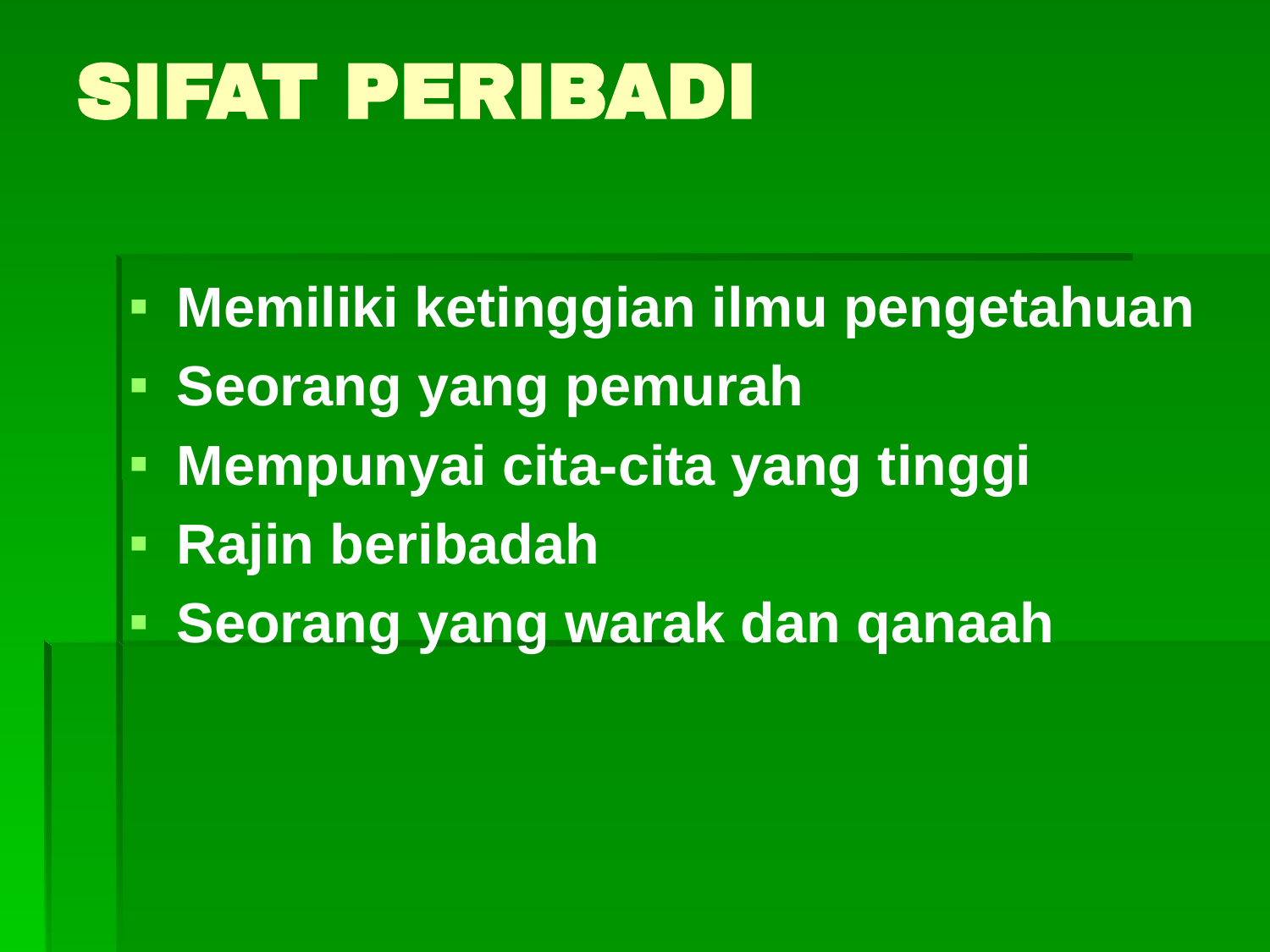

# SIFAT PERIBADI
Memiliki ketinggian ilmu pengetahuan
Seorang yang pemurah
Mempunyai cita-cita yang tinggi
Rajin beribadah
Seorang yang warak dan qanaah